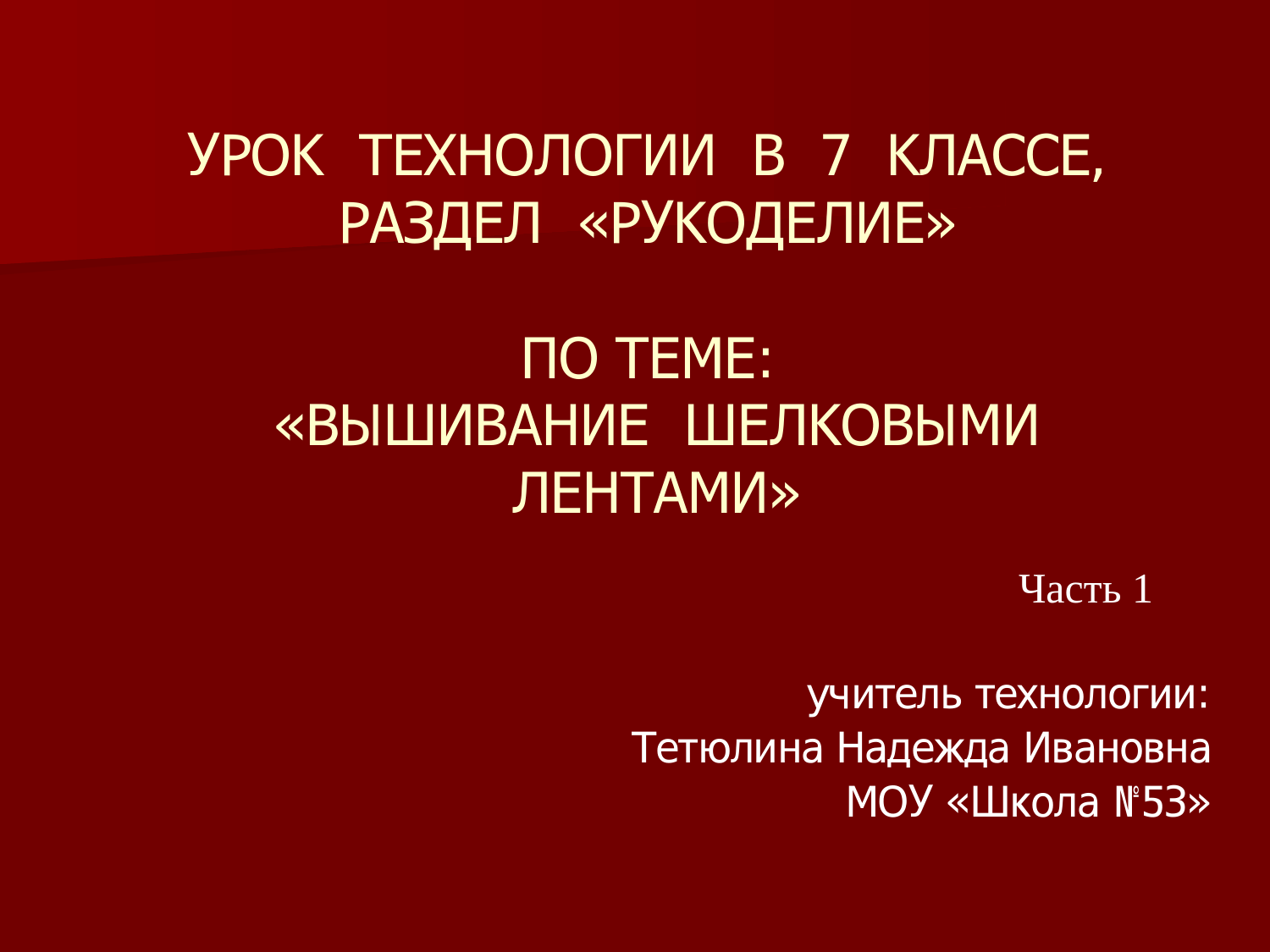

# УРОК  ТЕХНОЛОГИИ  В  7  КЛАССЕ, РАЗДЕЛ  «РУКОДЕЛИЕ» ПО ТЕМЕ: «ВЫШИВАНИЕ  ШЕЛКОВЫМИ  ЛЕНТАМИ»
Часть 1
 учитель технологии:
 Тетюлина Надежда Ивановна
МОУ «Школа №53»